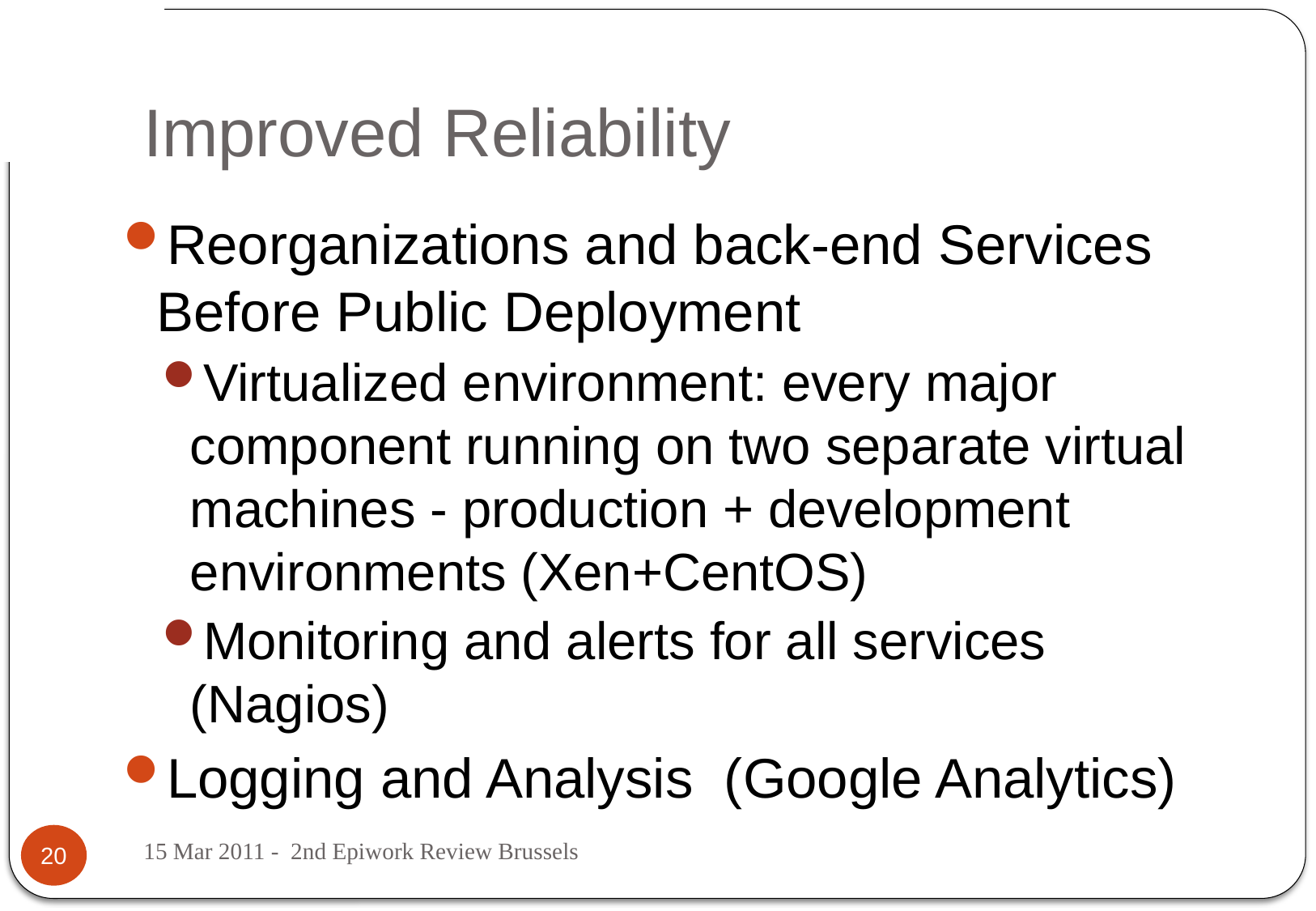

# Improved Reliability
Reorganizations and back-end Services Before Public Deployment
Virtualized environment: every major component running on two separate virtual machines - production + development environments (Xen+CentOS)
Monitoring and alerts for all services (Nagios)
Logging and Analysis  (Google Analytics)
15 Mar 2011 -  2nd Epiwork Review Brussels
20